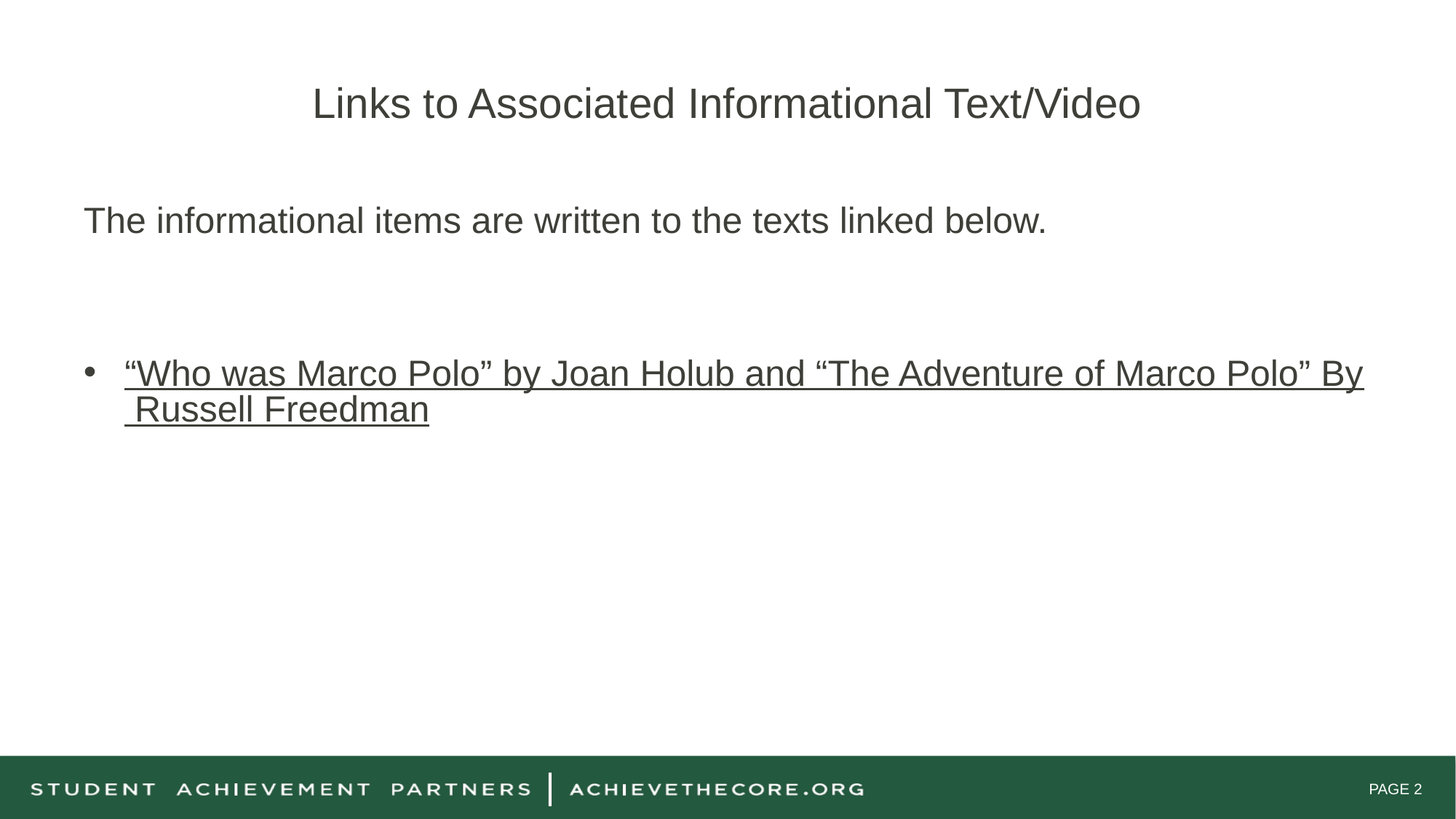

# Links to Associated Informational Text/Video
The informational items are written to the texts linked below.

“Who was Marco Polo” by Joan Holub and “The Adventure of Marco Polo” By Russell Freedman